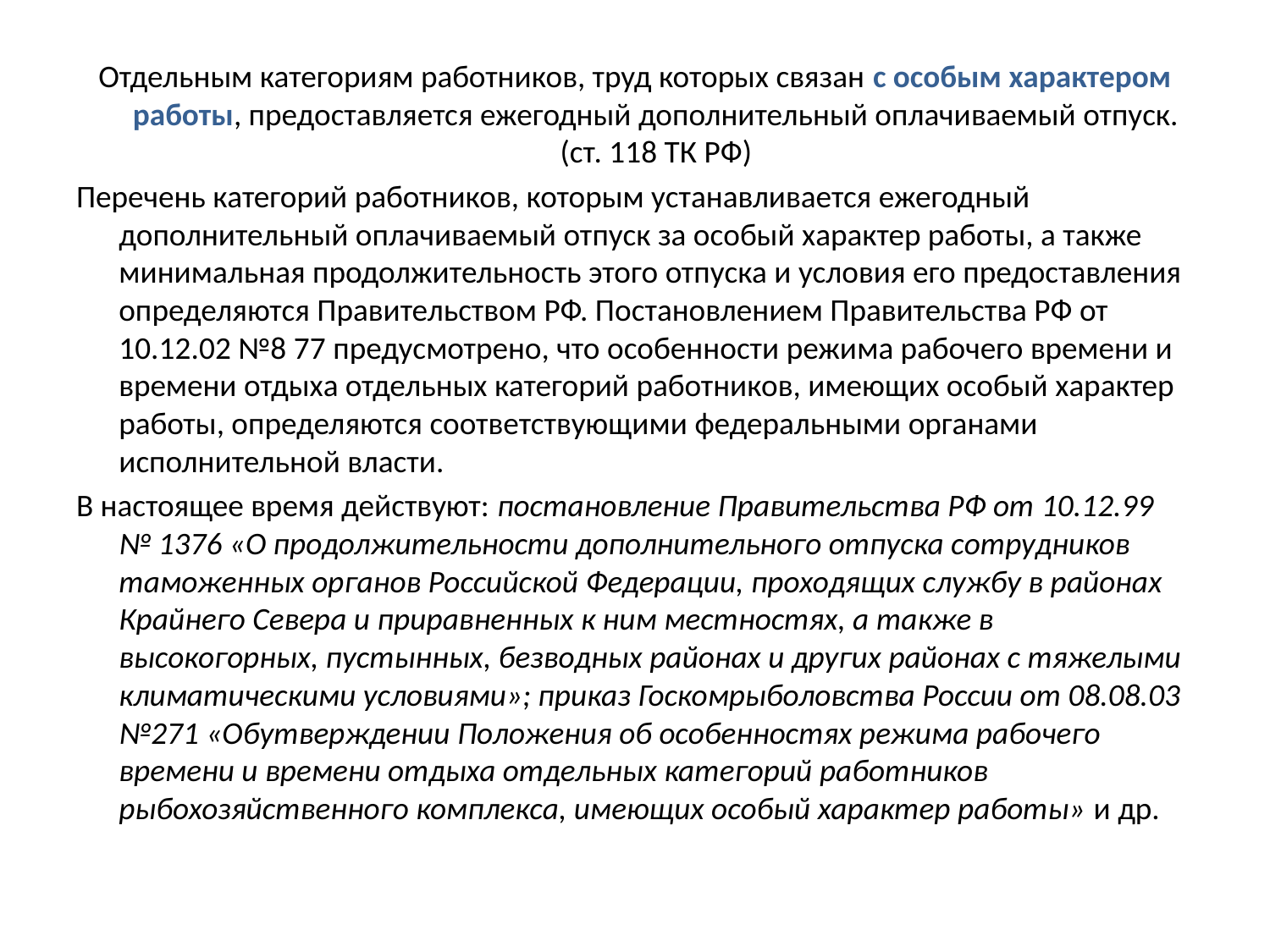

Отдельным категориям работников, труд которых связан с особым характером работы, предоставляется ежегодный дополнительный оплачиваемый отпуск. (ст. 118 ТК РФ)
Перечень категорий работников, которым устанавливается ежегодный дополнительный оплачиваемый отпуск за особый характер работы, а также минимальная продолжительность этого отпуска и условия его предоставления определяются Правительством РФ. Постановлением Правительства РФ от 10.12.02 №8 77 предусмотрено, что особенности режима рабочего времени и времени отдыха отдельных категорий работников, имеющих особый характер работы, определяются соответствующими федеральными органами исполнительной власти.
В настоящее время действуют: постановление Правительства РФ от 10.12.99 № 1376 «О продолжительности дополнительного отпуска сотрудников таможенных органов Российской Федерации, проходящих службу в районах Крайнего Севера и приравненных к ним местностях, а также в высокогорных, пустынных, безводных районах и других районах с тяжелыми климатическими условиями»; приказ Госкомрыболовства России от 08.08.03 №271 «Обутверждении Положения об особенностях режима рабочего времени и времени отдыха отдельных категорий работников рыбохозяйственного комплекса, имеющих особый характер работы» и др.